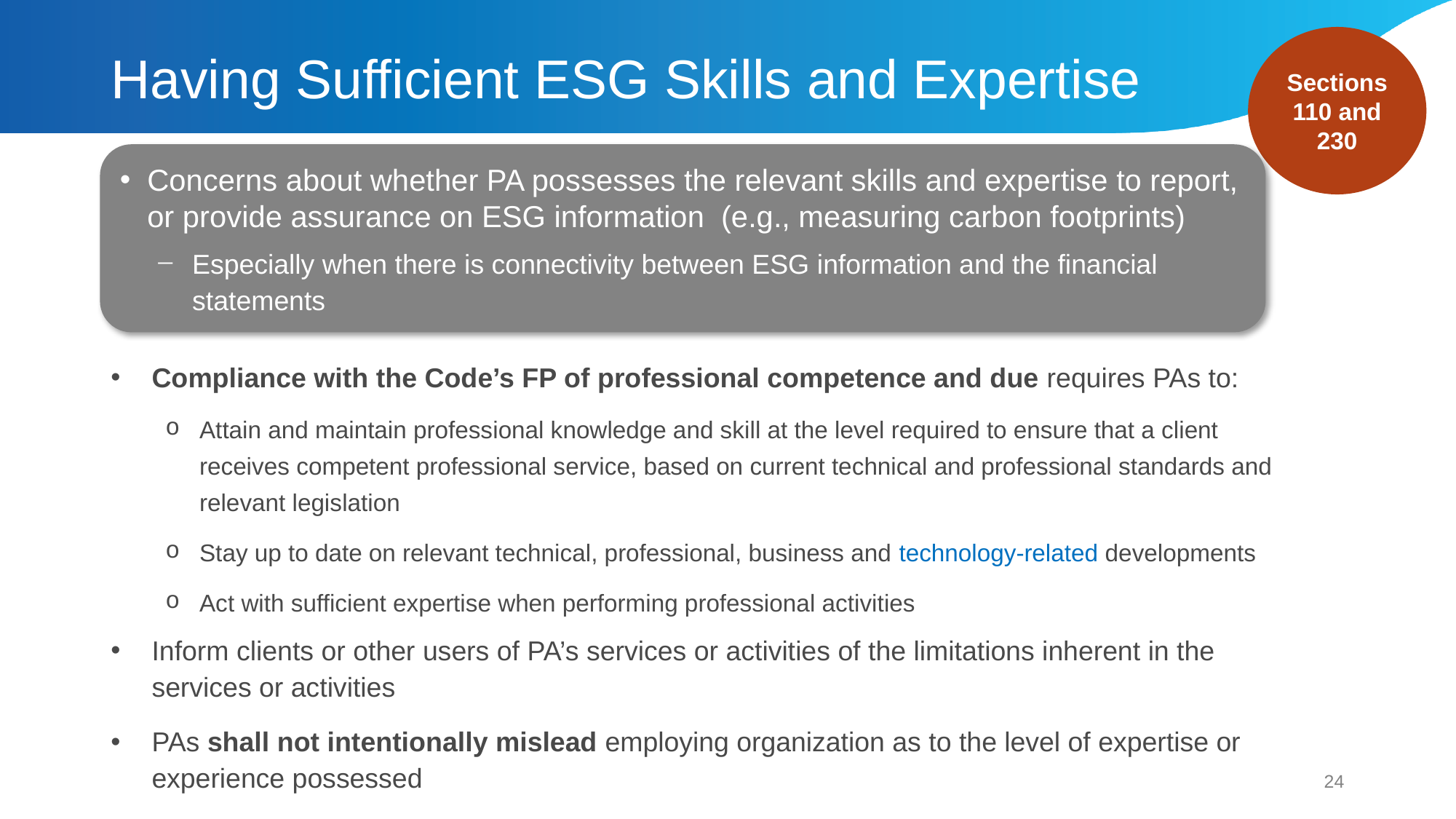

# Having Sufficient ESG Skills and Expertise
Sections 110 and 230
Concerns about whether PA possesses the relevant skills and expertise to report, or provide assurance on ESG information  (e.g., measuring carbon footprints)
Especially when there is connectivity between ESG information and the financial statements

Compliance with the Code’s FP of professional competence and due requires PAs to:
Attain and maintain professional knowledge and skill at the level required to ensure that a client receives competent professional service, based on current technical and professional standards and relevant legislation
Stay up to date on relevant technical, professional, business and technology-related developments
Act with sufficient expertise when performing professional activities
Inform clients or other users of PA’s services or activities of the limitations inherent in the services or activities
PAs shall not intentionally mislead employing organization as to the level of expertise or experience possessed
Sufficient Expertise
24